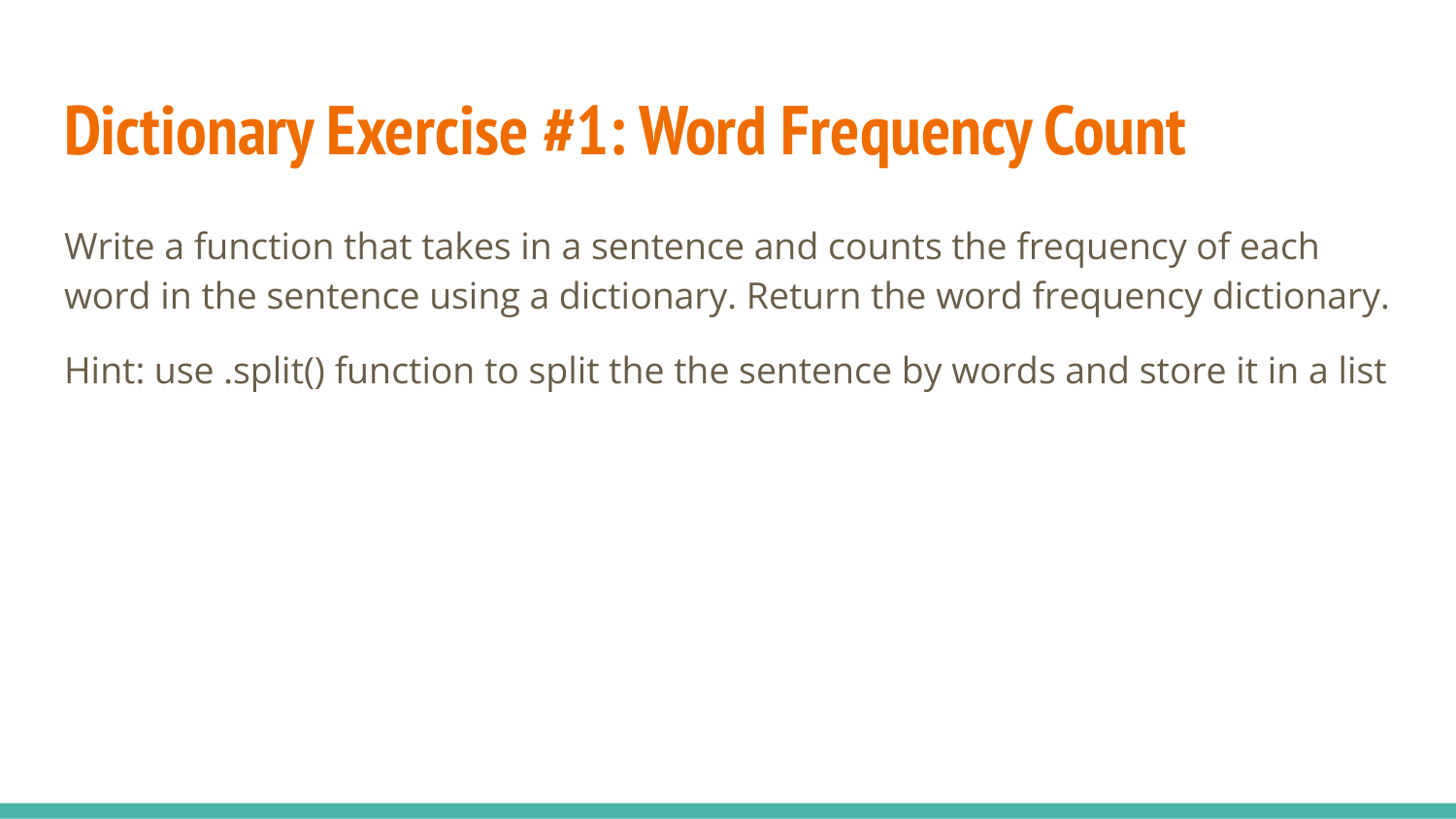

# Dictionary Exercise #1: Word Frequency Count

Write a function that takes in a sentence and counts the frequency of each word in the sentence using a dictionary. Return the word frequency dictionary.
Hint: use .split() function to split the the sentence by words and store it in a list